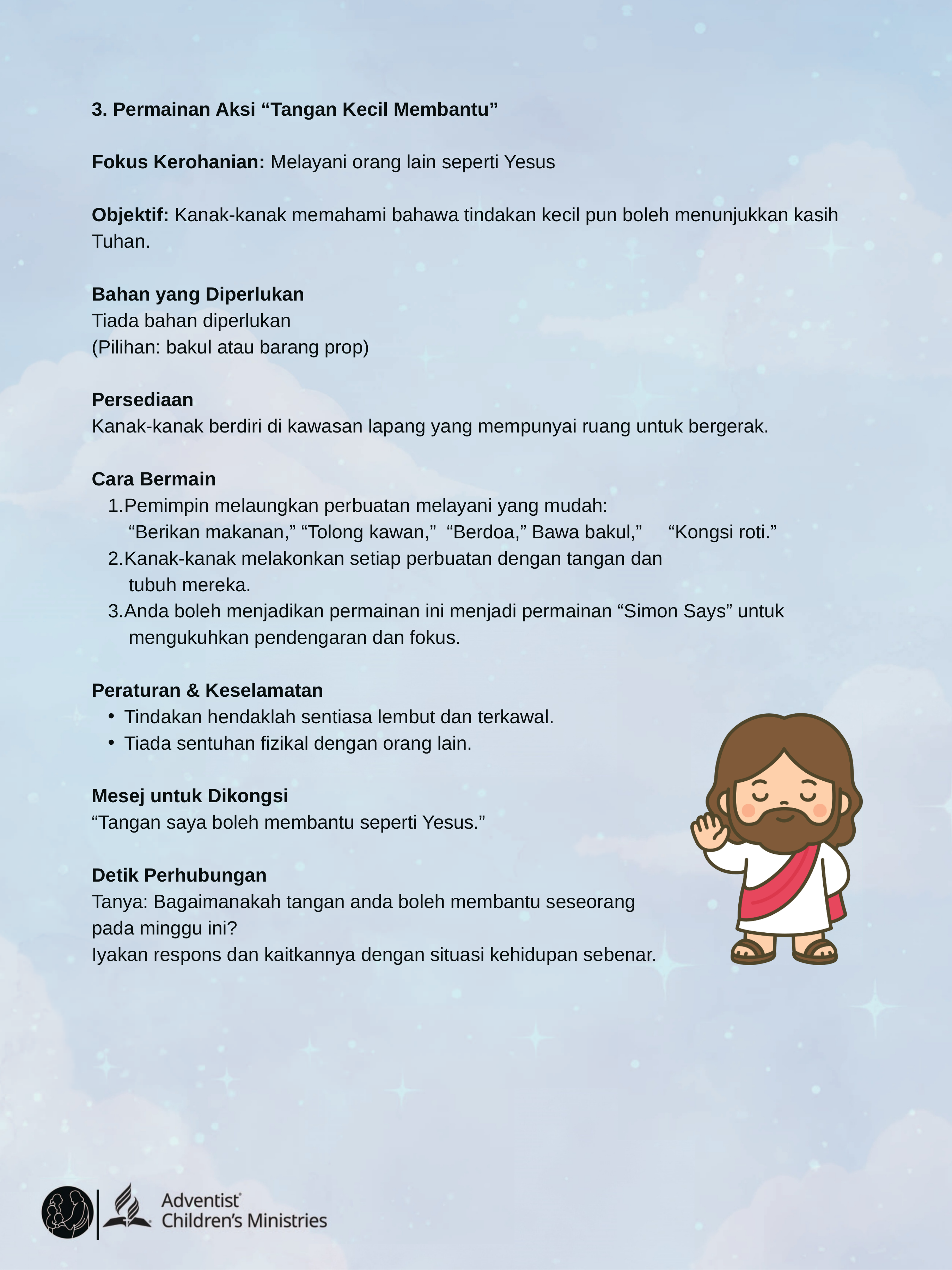

3. Permainan Aksi “Tangan Kecil Membantu”

Fokus Kerohanian: Melayani orang lain seperti Yesus

Objektif: Kanak-kanak memahami bahawa tindakan kecil pun boleh menunjukkan kasih Tuhan.

Bahan yang Diperlukan
Tiada bahan diperlukan
(Pilihan: bakul atau barang prop)

Persediaan
Kanak-kanak berdiri di kawasan lapang yang mempunyai ruang untuk bergerak.

Cara Bermain
Pemimpin melaungkan perbuatan melayani yang mudah:
       “Berikan makanan,” “Tolong kawan,”  “Berdoa,” Bawa bakul,”     “Kongsi roti.”
Kanak-kanak melakonkan setiap perbuatan dengan tangan dan
       tubuh mereka.
Anda boleh menjadikan permainan ini menjadi permainan “Simon Says” untuk
       mengukuhkan pendengaran dan fokus.

Peraturan & Keselamatan
Tindakan hendaklah sentiasa lembut dan terkawal.
Tiada sentuhan fizikal dengan orang lain.

Mesej untuk Dikongsi
“Tangan saya boleh membantu seperti Yesus.”

Detik Perhubungan
Tanya: Bagaimanakah tangan anda boleh membantu seseorang
pada minggu ini?
Iyakan respons dan kaitkannya dengan situasi kehidupan sebenar.